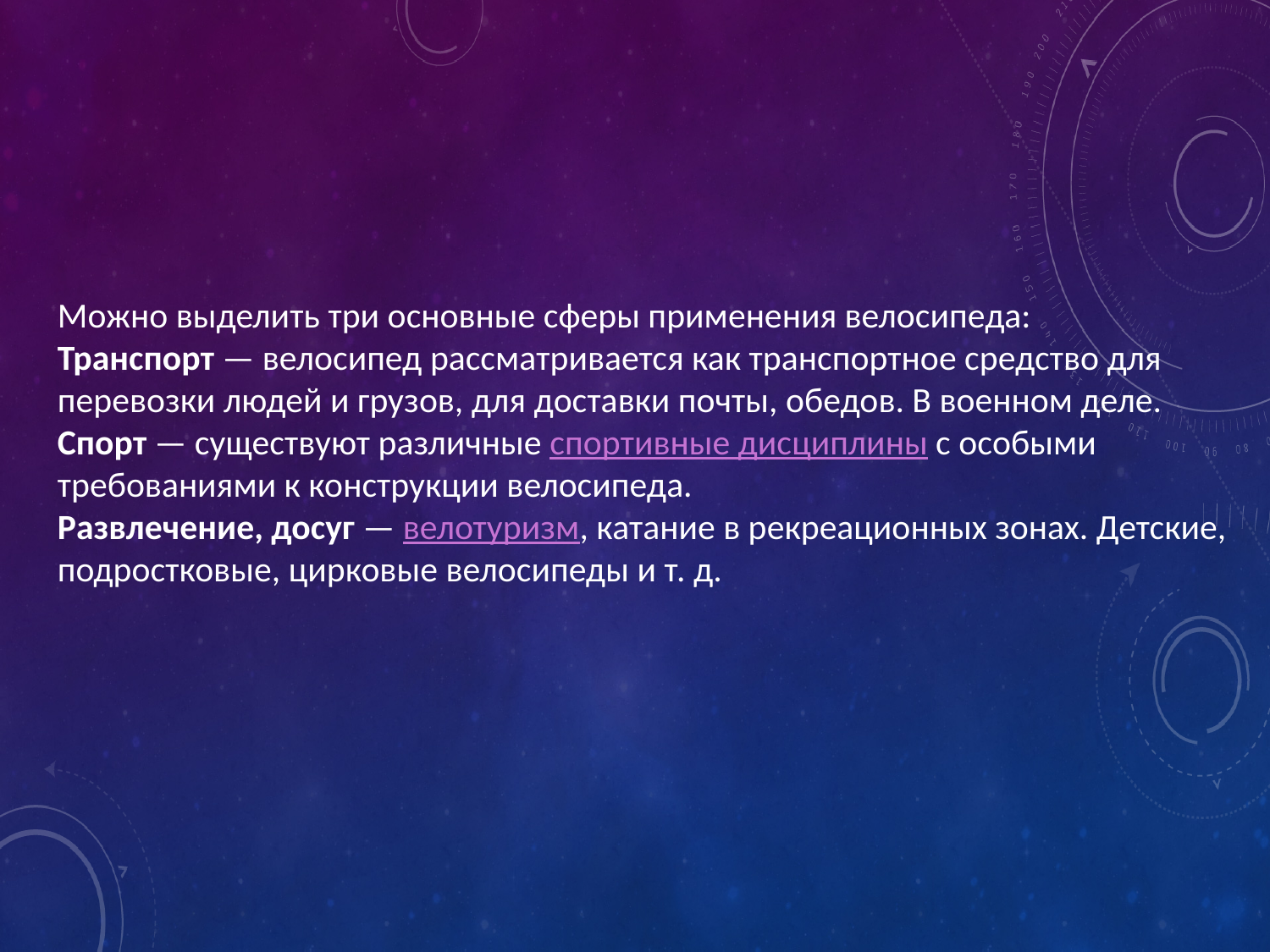

Можно выделить три основные сферы применения велосипеда:
Транспорт — велосипед рассматривается как транспортное средство для перевозки людей и грузов, для доставки почты, обедов. В военном деле.
Спорт — существуют различные спортивные дисциплины с особыми требованиями к конструкции велосипеда.
Развлечение, досуг — велотуризм, катание в рекреационных зонах. Детские, подростковые, цирковые велосипеды и т. д.